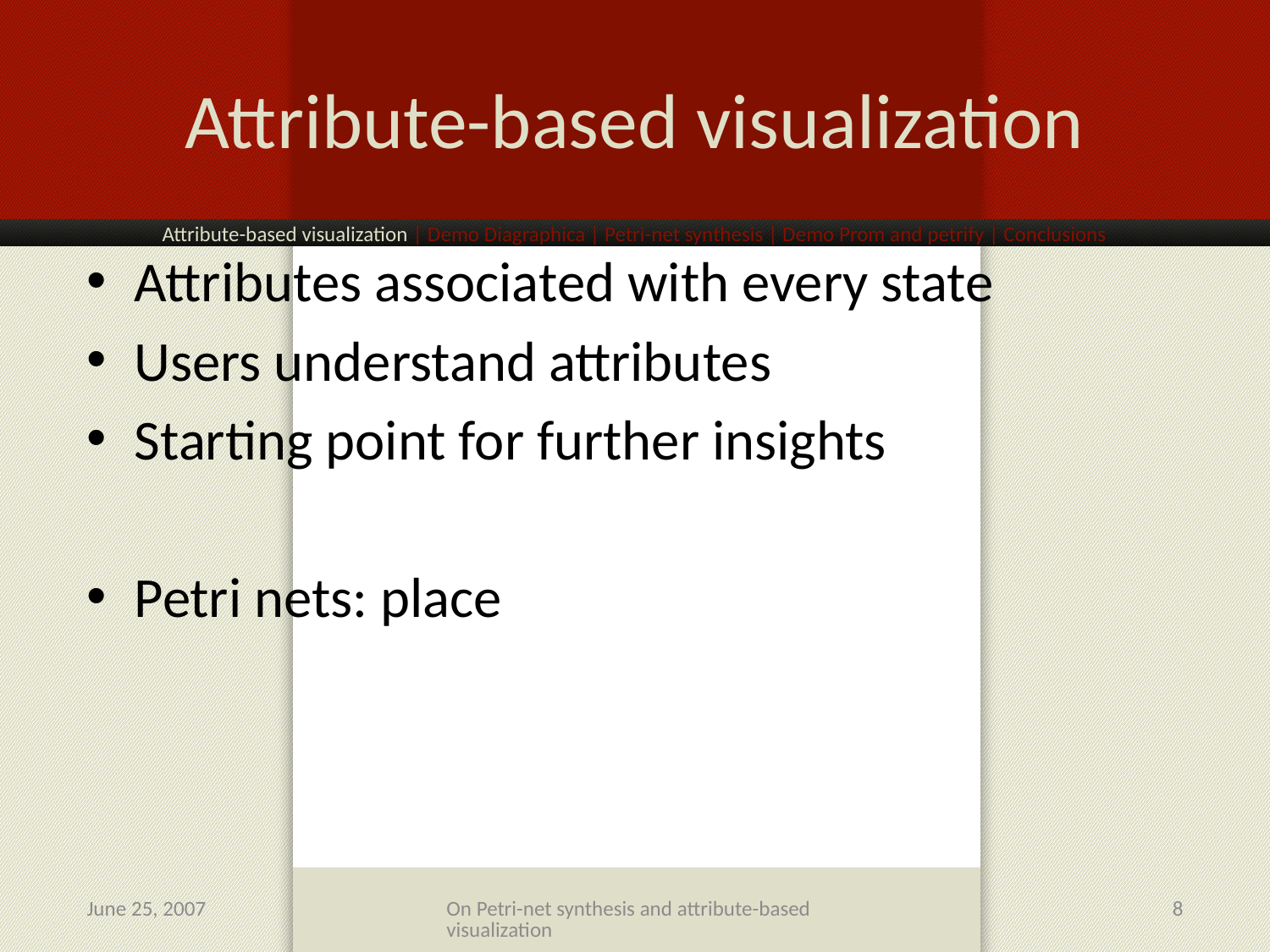

# Attribute-based visualization
Attribute-based visualization | Demo Diagraphica | Petri-net synthesis | Demo Prom and petrify | Conclusions
Attributes associated with every state
Users understand attributes
Starting point for further insights

Petri nets: place
June 25, 2007
On Petri-net synthesis and attribute-based visualization
8